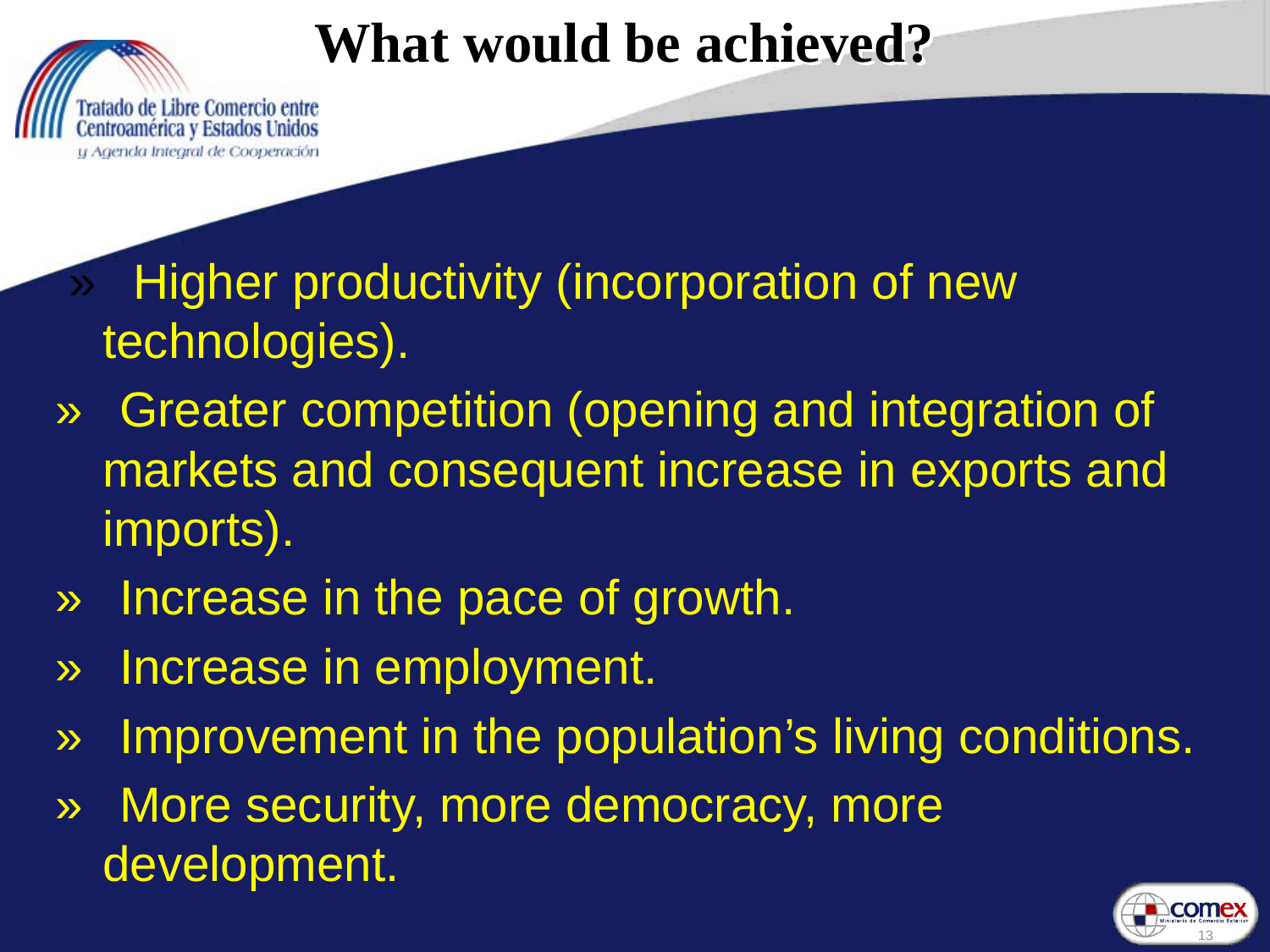

# What would be achieved?
 »   Higher productivity (incorporation of new technologies).
»   Greater competition (opening and integration of markets and consequent increase in exports and imports).
»   Increase in the pace of growth.
»   Increase in employment.
»   Improvement in the population’s living conditions.
»   More security, more democracy, more    development.